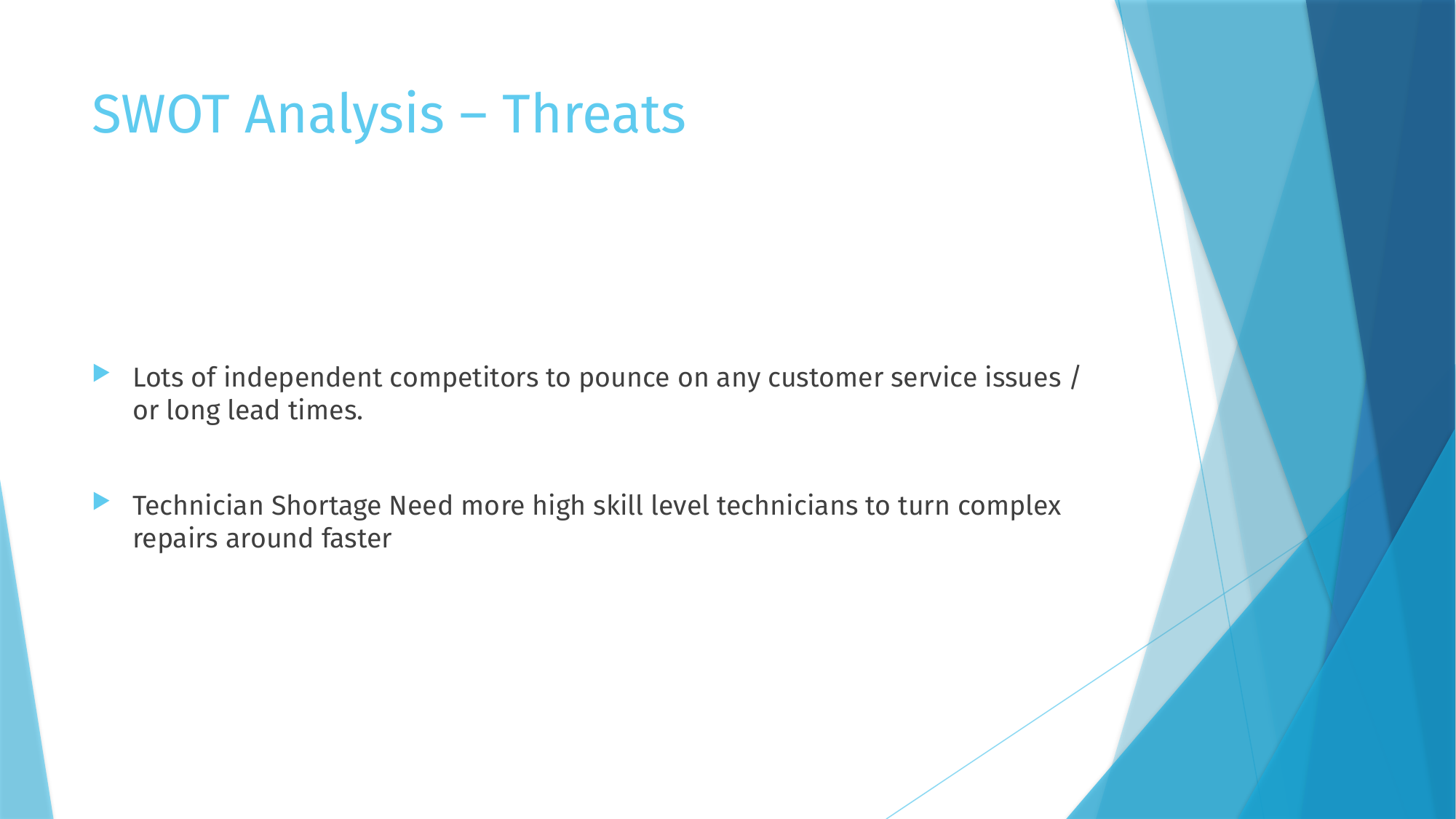

# SWOT Analysis – Threats

Lots of independent competitors to pounce on any customer service issues / or long lead times.

Technician Shortage Need more high skill level technicians to turn complex repairs around faster